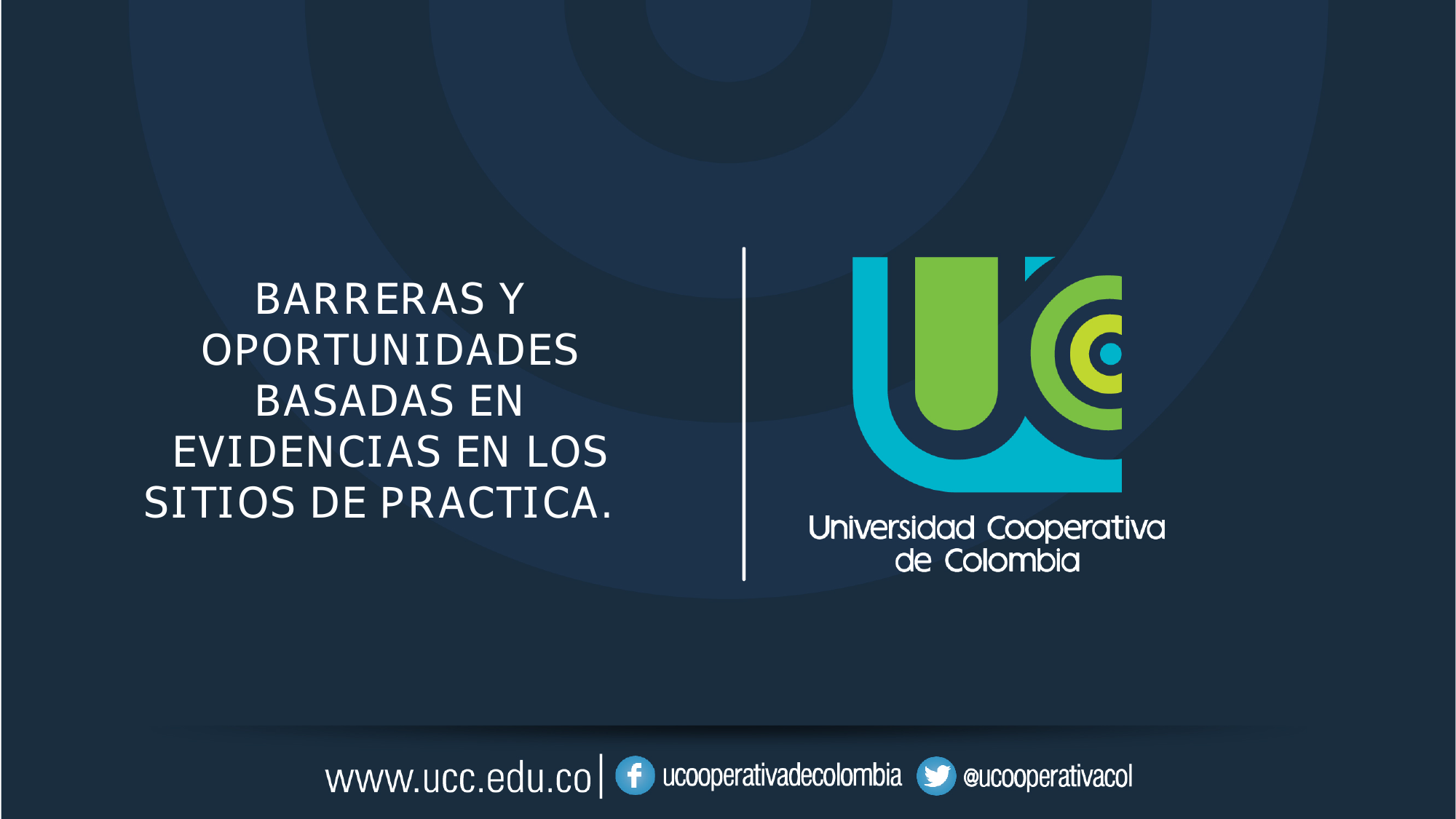

# BARRERAS Y OPORTUNIDADES BASADAS EN EVIDENCIAS EN LOS SITIOS DE PRACTICA.